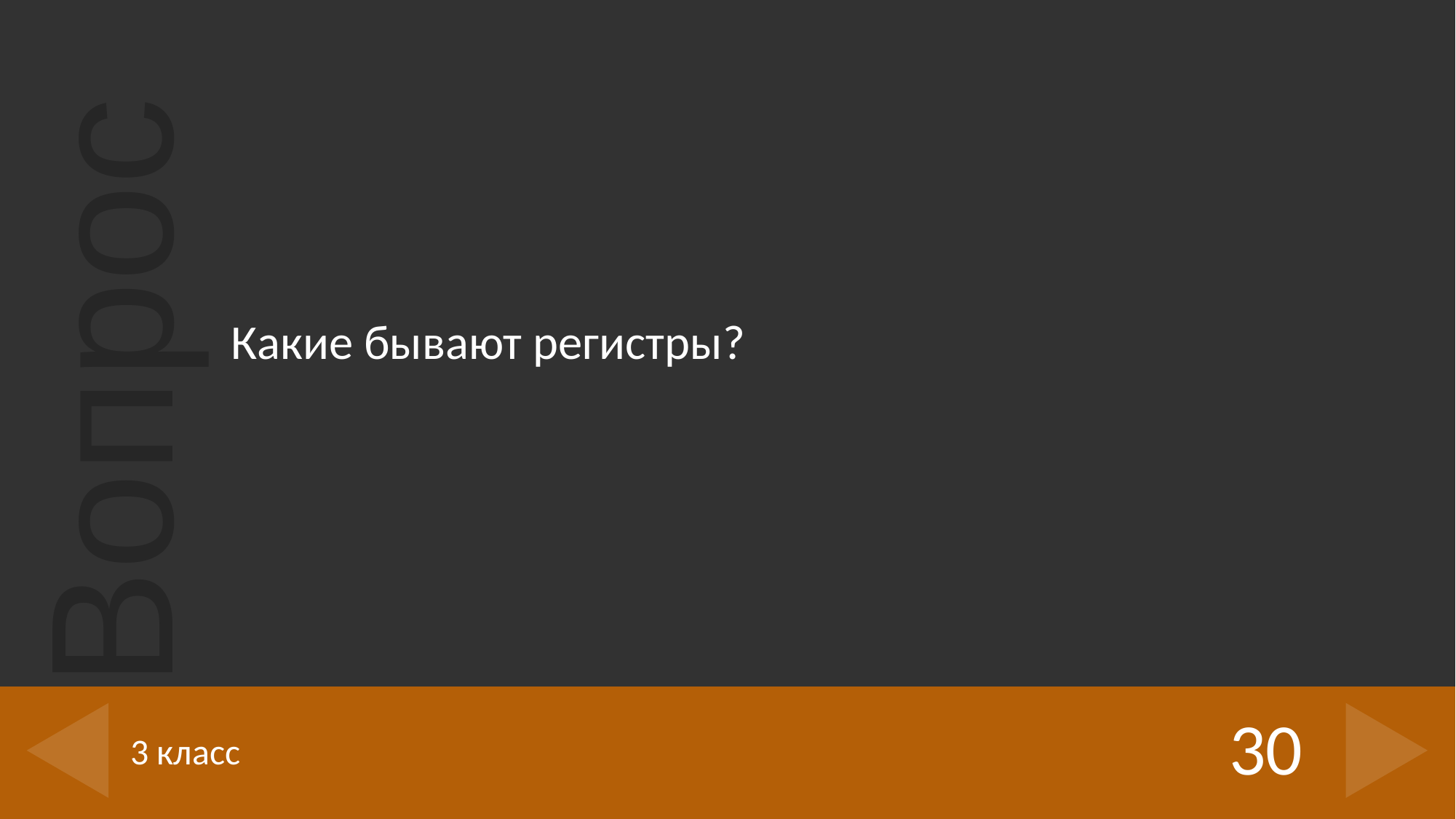

Какие бывают регистры?
30
# 3 класс